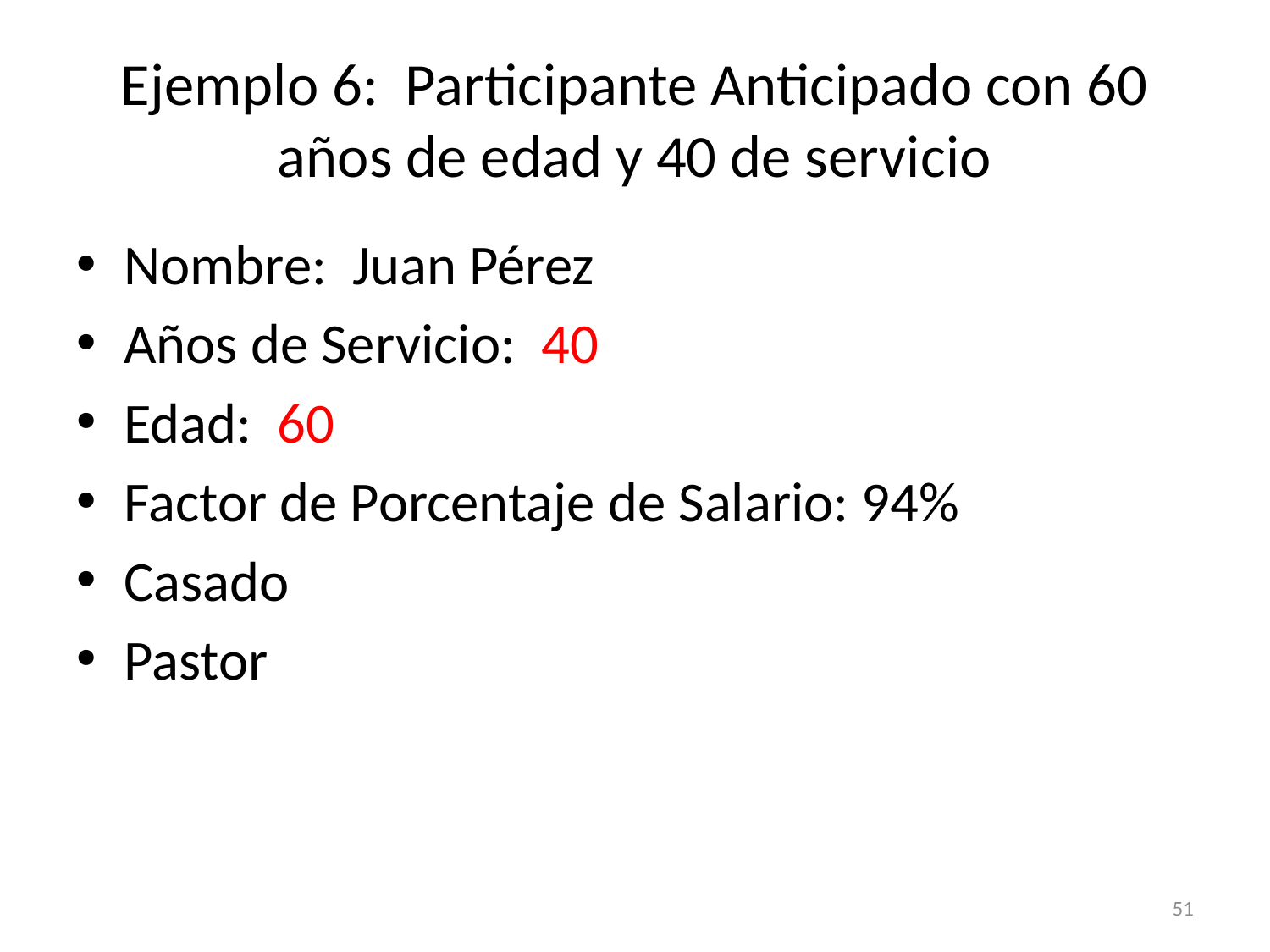

# Ejemplo 6:  Participante Anticipado con 60 años de edad y 40 de servicio
Nombre:  Juan Pérez
Años de Servicio:  40
Edad:  60
Factor de Porcentaje de Salario: 94%
Casado
Pastor

51